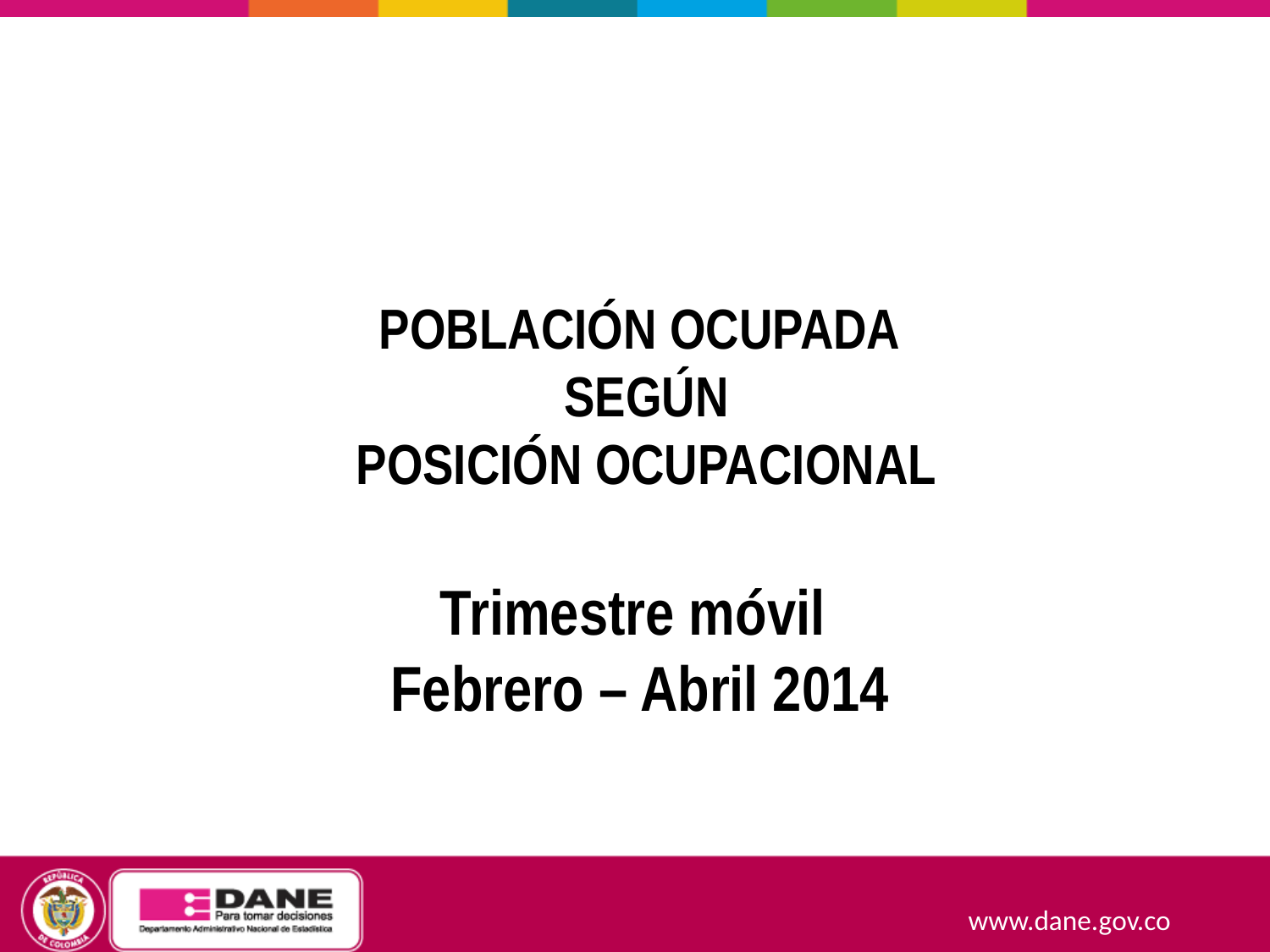

POBLACIÓN OCUPADA
 SEGÚN
 POSICIÓN OCUPACIONAL

Trimestre móvil
Febrero – Abril 2014